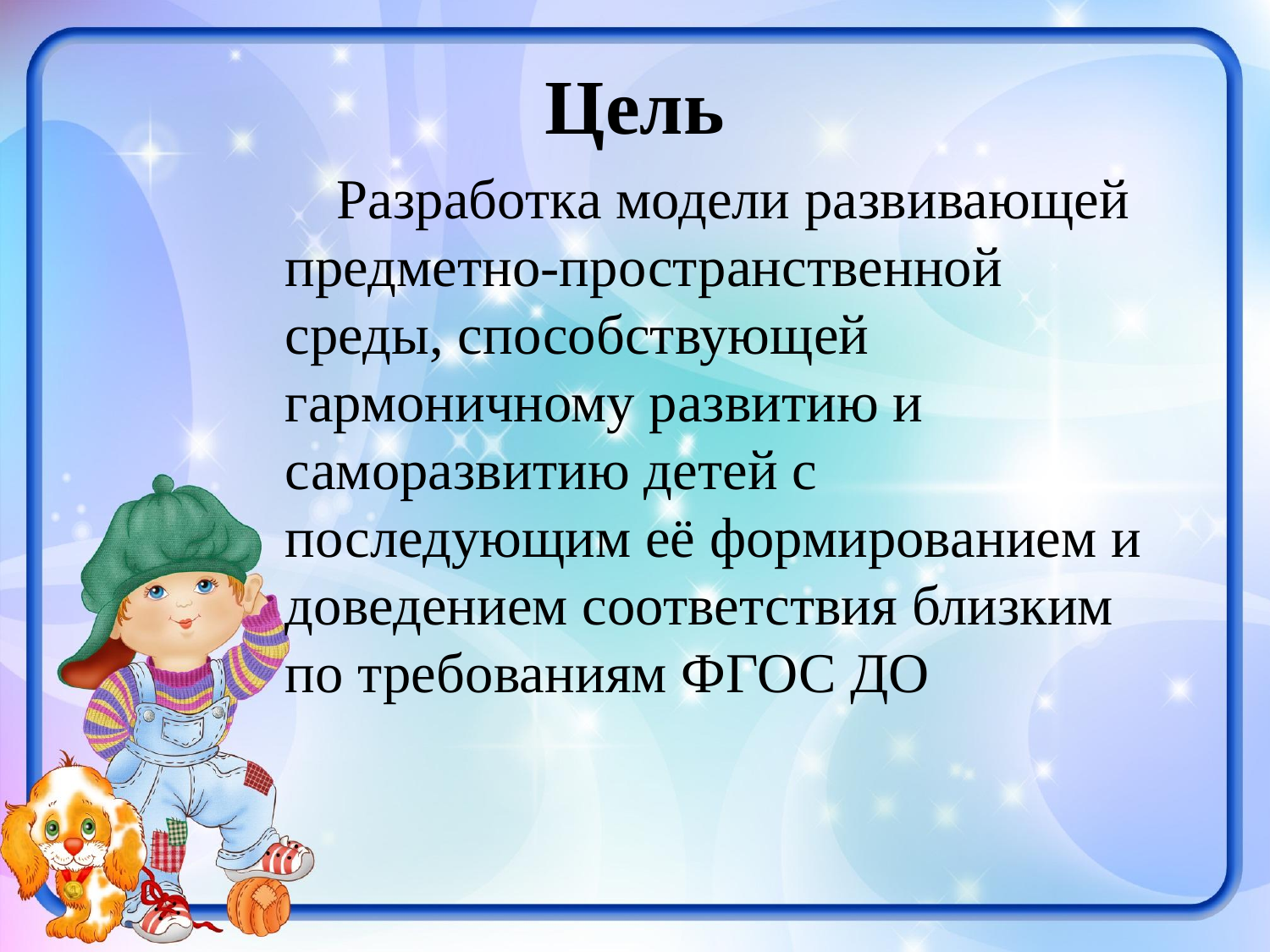

# Цель
       Разработка модели развивающей предметно-пространственной среды, способствующей гармоничному развитию и саморазвитию детей с последующим её формированием и доведением соответствия близким по требованиям ФГОС ДО